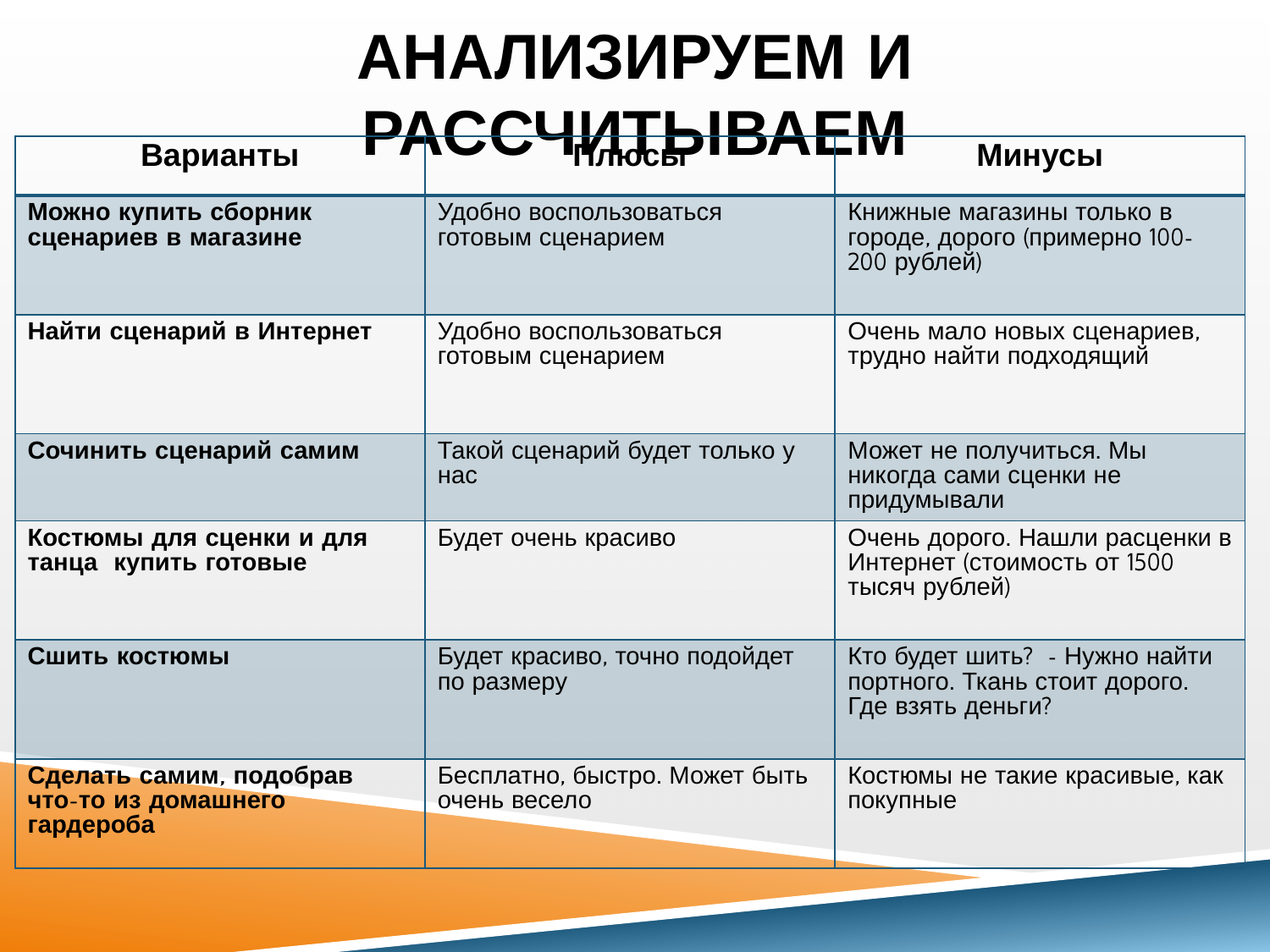

# Анализируем и рассчитываем
| Варианты | Плюсы | Минусы |
| --- | --- | --- |
| Можно купить сборник сценариев в магазине | Удобно воспользоваться готовым сценарием | Книжные магазины только в городе, дорого (примерно 100-200 рублей) |
| Найти сценарий в Интернет | Удобно воспользоваться готовым сценарием | Очень мало новых сценариев, трудно найти подходящий |
| Сочинить сценарий самим | Такой сценарий будет только у нас | Может не получиться. Мы никогда сами сценки не придумывали |
| Костюмы для сценки и для танца купить готовые | Будет очень красиво | Очень дорого. Нашли расценки в Интернет (стоимость от 1500 тысяч рублей) |
| Сшить костюмы | Будет красиво, точно подойдет по размеру | Кто будет шить? - Нужно найти портного. Ткань стоит дорого. Где взять деньги? |
| Сделать самим, подобрав что-то из домашнего гардероба | Бесплатно, быстро. Может быть очень весело | Костюмы не такие красивые, как покупные |